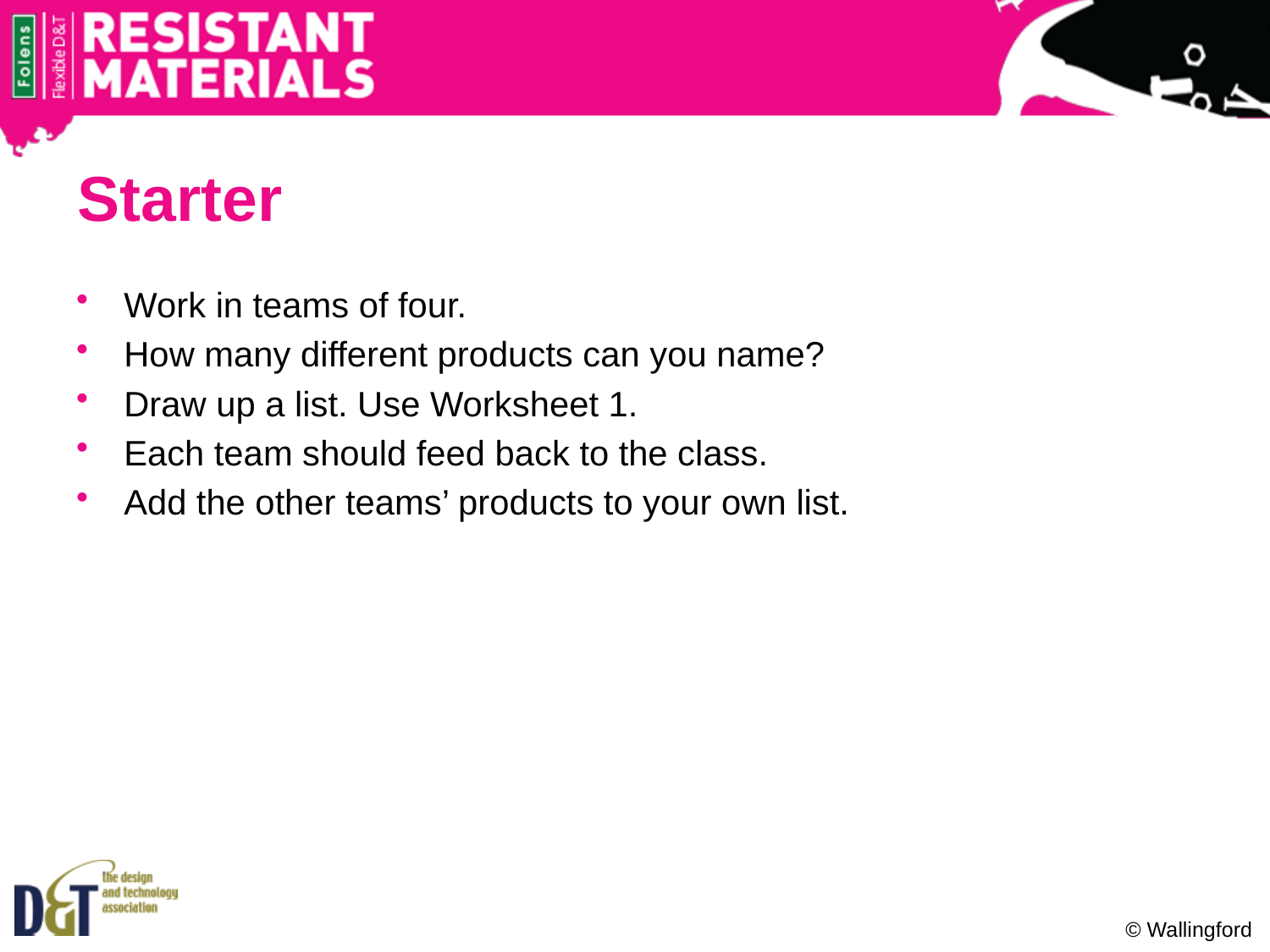

# Starter
Work in teams of four.
How many different products can you name?
Draw up a list. Use Worksheet 1.
Each team should feed back to the class.
Add the other teams’ products to your own list.

© Wallingford